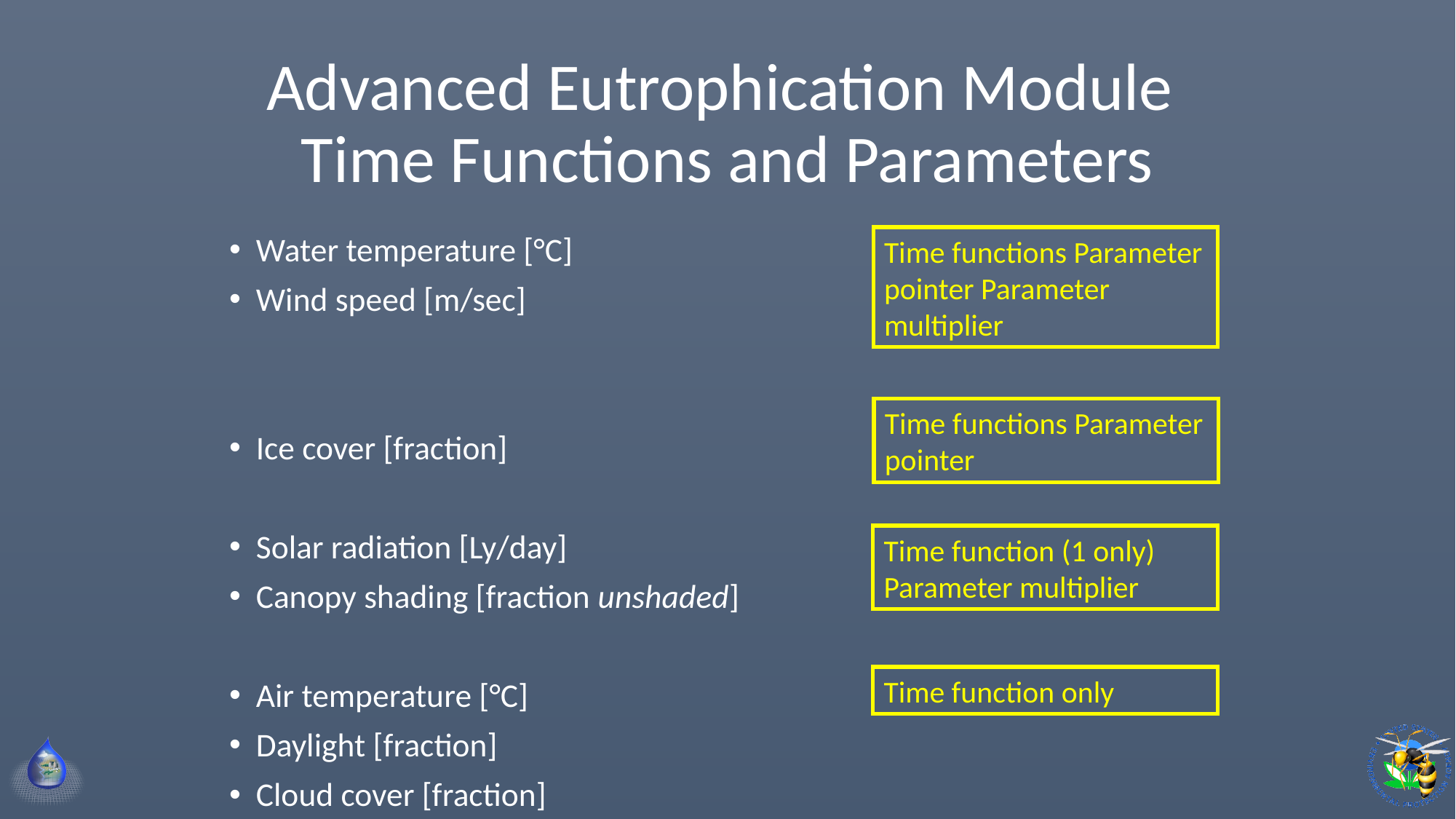

# Advanced Eutrophication Module Time Functions and Parameters
Time functions Parameter pointer Parameter multiplier
Water temperature [°C]
Wind speed [m/sec]

Ice cover [fraction]

Solar radiation [Ly/day]
Canopy shading [fraction unshaded]

Air temperature [°C]
Daylight [fraction]
Cloud cover [fraction]

Time functions Parameter pointer
Time function (1 only) Parameter multiplier
Time function only